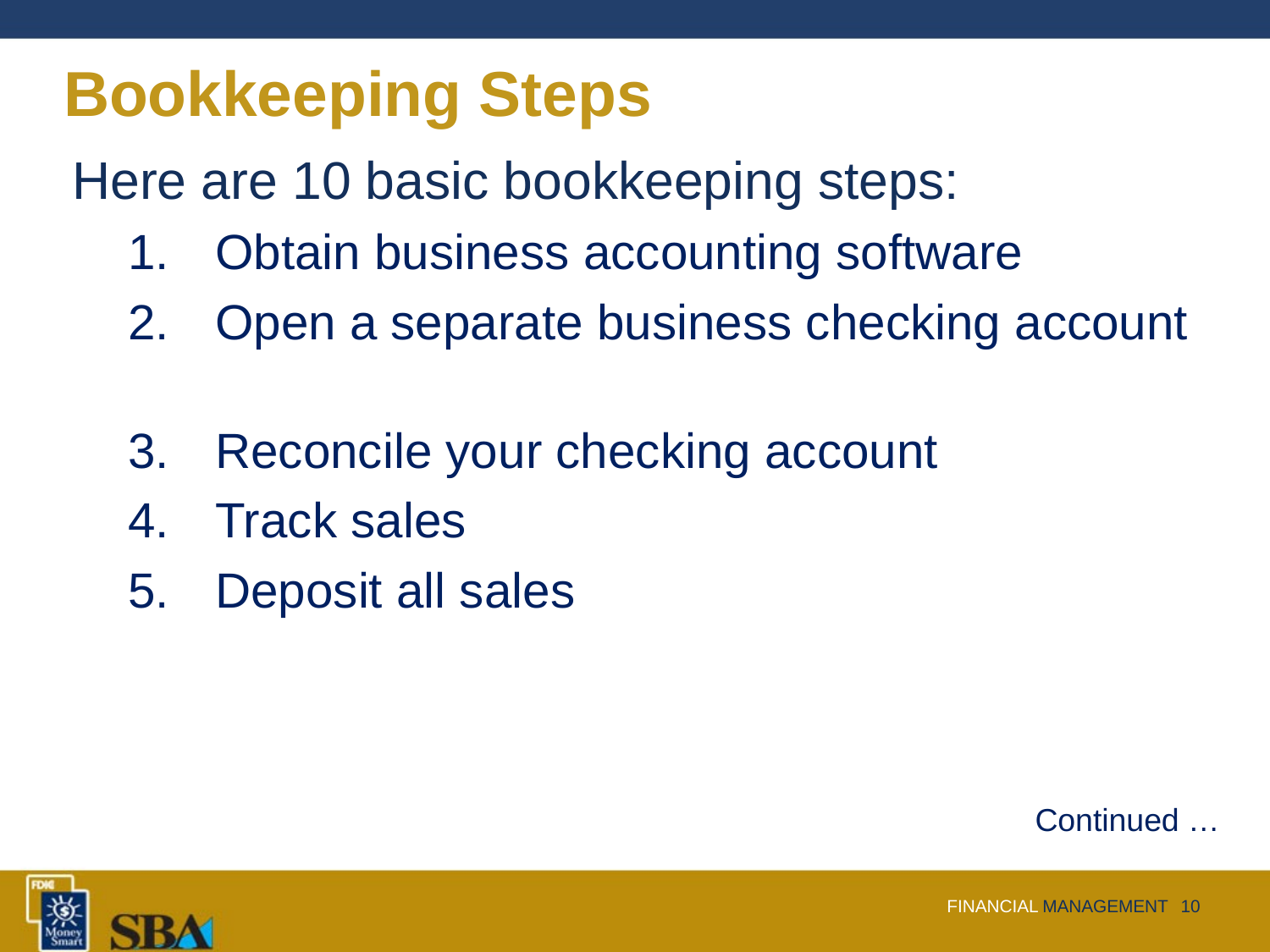

# Bookkeeping Steps
Here are 10 basic bookkeeping steps:
Obtain business accounting software
Open a separate business checking account
Reconcile your checking account
Track sales
Deposit all sales
Continued …